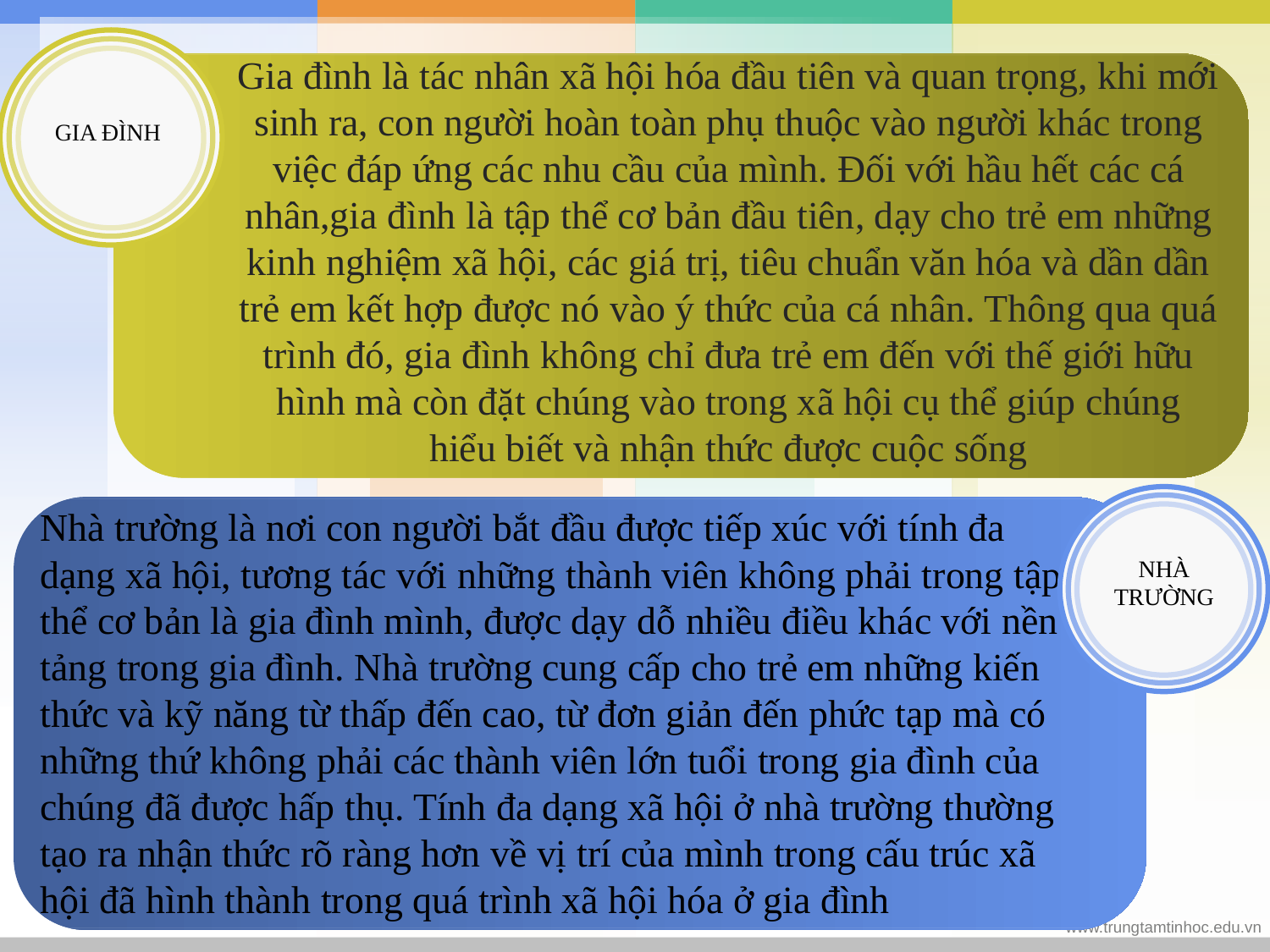

Gia đình là tác nhân xã hội hóa đầu tiên và quan trọng, khi mới sinh ra, con người hoàn toàn phụ thuộc vào người khác trong việc đáp ứng các nhu cầu của mình. Đối với hầu hết các cá nhân,gia đình là tập thể cơ bản đầu tiên, dạy cho trẻ em những kinh nghiệm xã hội, các giá trị, tiêu chuẩn văn hóa và dần dần trẻ em kết hợp được nó vào ý thức của cá nhân. Thông qua quá trình đó, gia đình không chỉ đưa trẻ em đến với thế giới hữu hình mà còn đặt chúng vào trong xã hội cụ thể giúp chúng
hiểu biết và nhận thức được cuộc sống

GIA ĐÌNH

Nhà trường là nơi con người bắt đầu được tiếp xúc với tính đa dạng xã hội, tương tác với những thành viên không phải trong tập thể cơ bản là gia đình mình, được dạy dỗ nhiều điều khác với nền tảng trong gia đình. Nhà trường cung cấp cho trẻ em những kiến thức và kỹ năng từ thấp đến cao, từ đơn giản đến phức tạp mà có những thứ không phải các thành viên lớn tuổi trong gia đình của chúng đã được hấp thụ. Tính đa dạng xã hội ở nhà trường thường tạo ra nhận thức rõ ràng hơn về vị trí của mình trong cấu trúc xã hội đã hình thành trong quá trình xã hội hóa ở gia đình

NHÀ TRƯỜNG